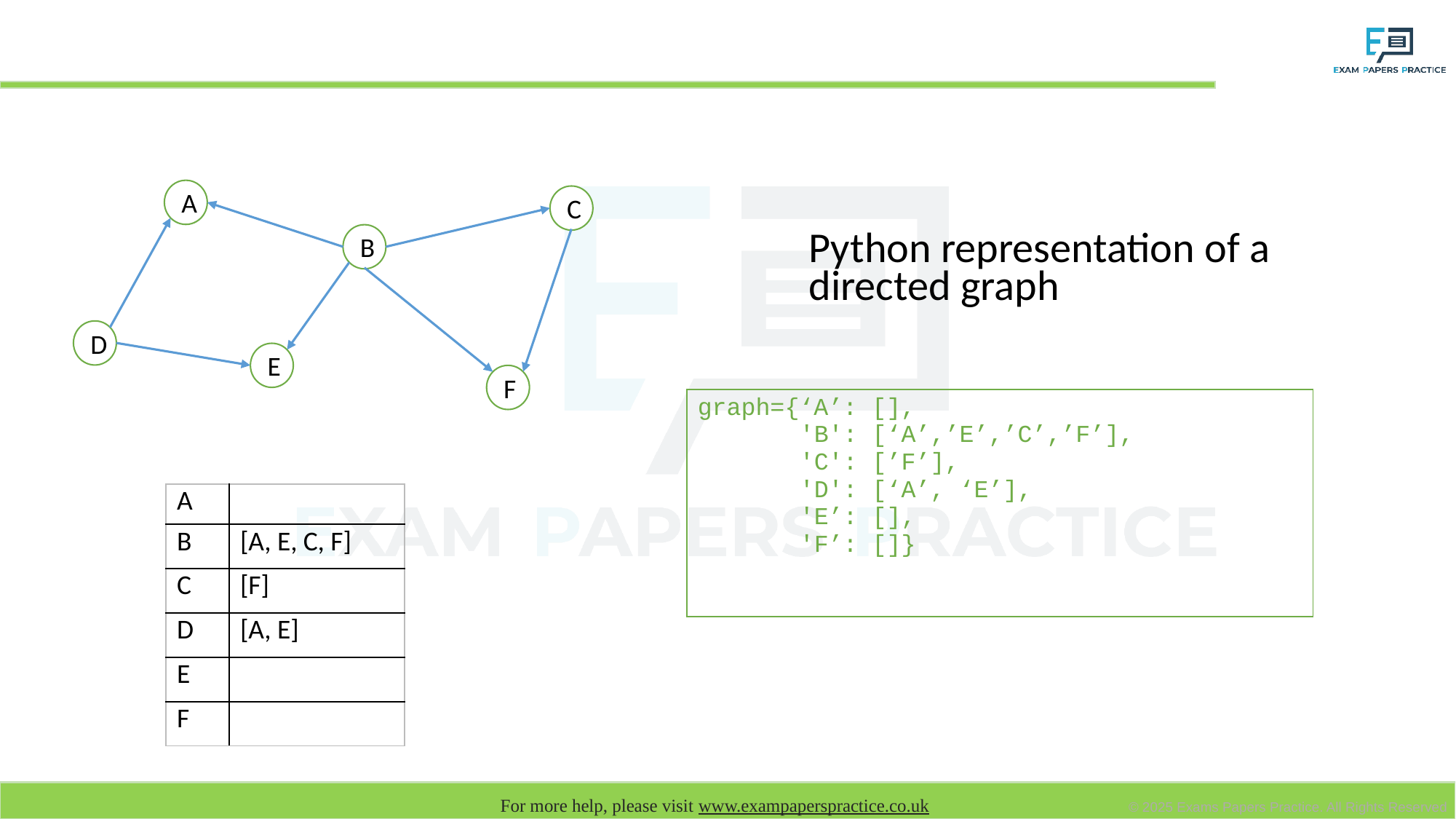

# Adjacency list: Directed graph
A
C
B
Python representation of a directed graph

D
E
F
| graph={‘A’: [], 'B': [‘A’,’E’,’C’,’F’], 'C': [’F’], 'D': [‘A’, ‘E’], 'E’: [], 'F’: []} |
| --- |
| A |  |
| --- | --- |
| B | [A, E, C, F] |
| C | [F] |
| D | [A, E] |
| E |  |
| F |  |